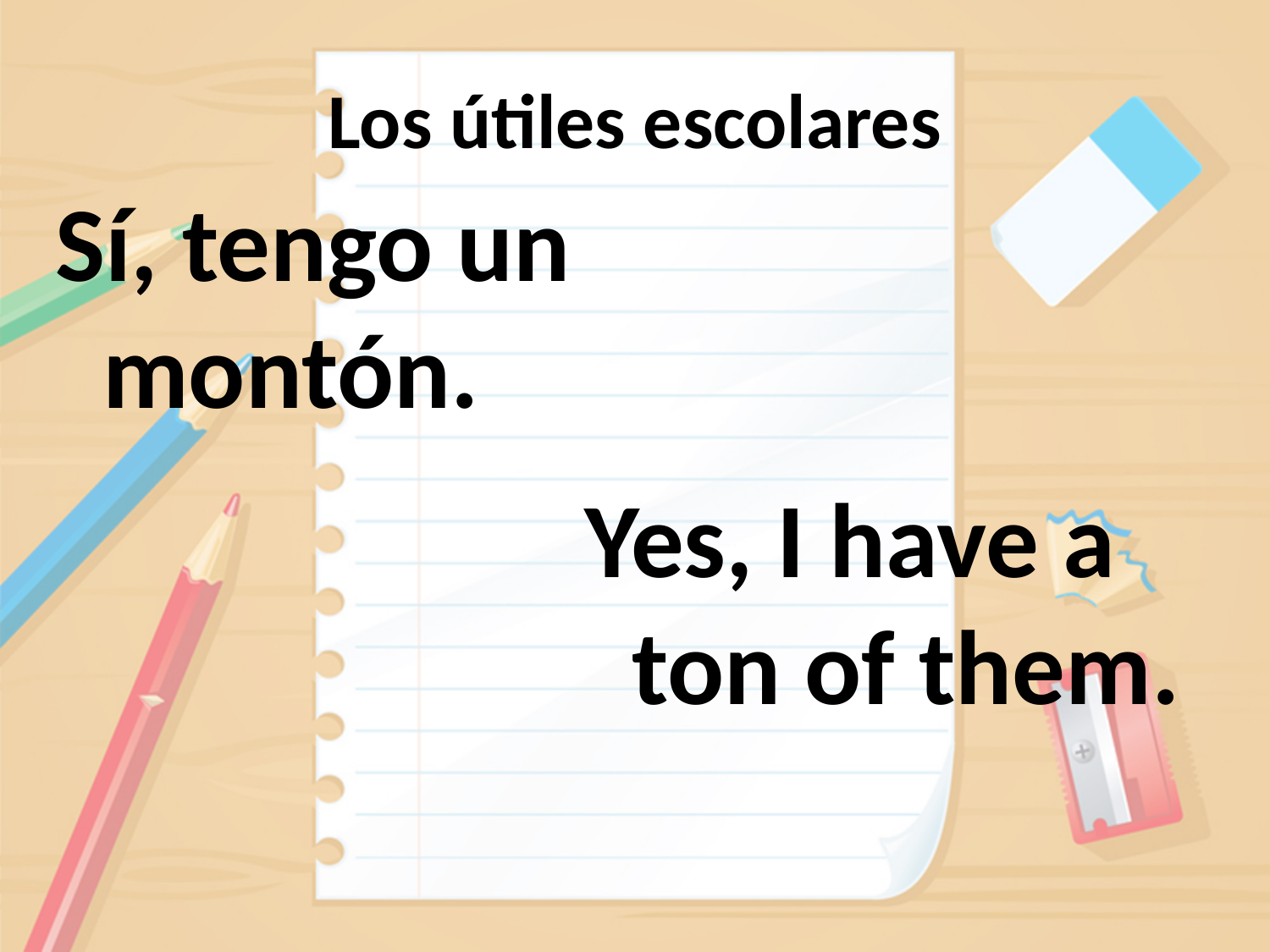

# Los útiles escolares
Sí, tengo un montón.
Yes, I have a ton of them.